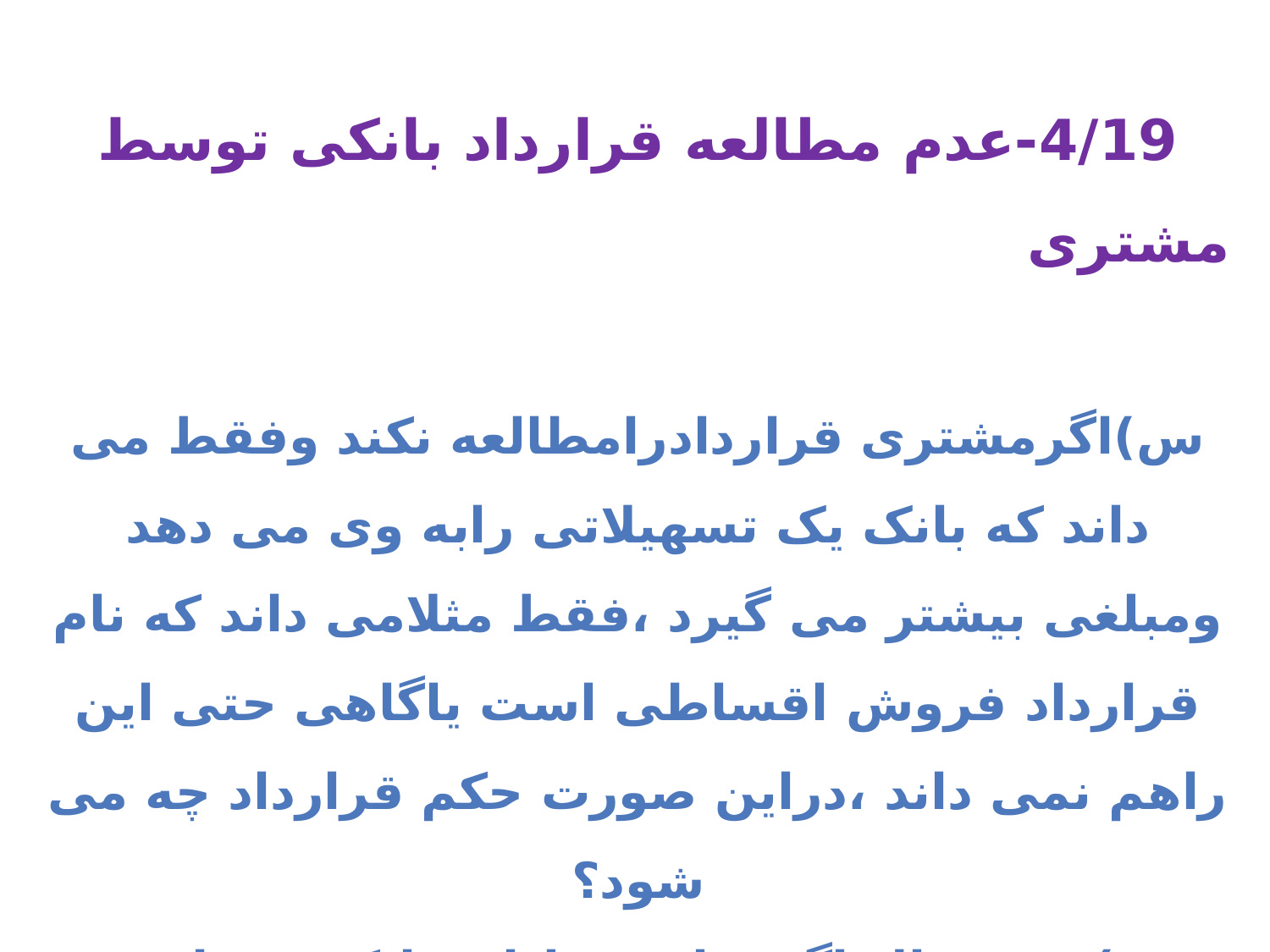

4/19-عدم مطالعه قرارداد بانکی توسط مشتری                                                                                                     س)اگرمشتری قراردادرامطالعه نکند وفقط می داند که بانک یک تسهیلاتی رابه وی می دهد ومبلغی بیشتر می گیرد ،فقط مثلامی داند که نام قرارداد فروش اقساطی است یاگاهی حتی این راهم نمی داند ،دراین صورت حکم قرارداد چه می شود؟
ج)به هرحال اگر بداند عملیات بانکی برطبق قوانین مصوب مجلس شورای اسلامی وموردتایید شورای محترم نگهبان صورت می گیرد ،کافی است